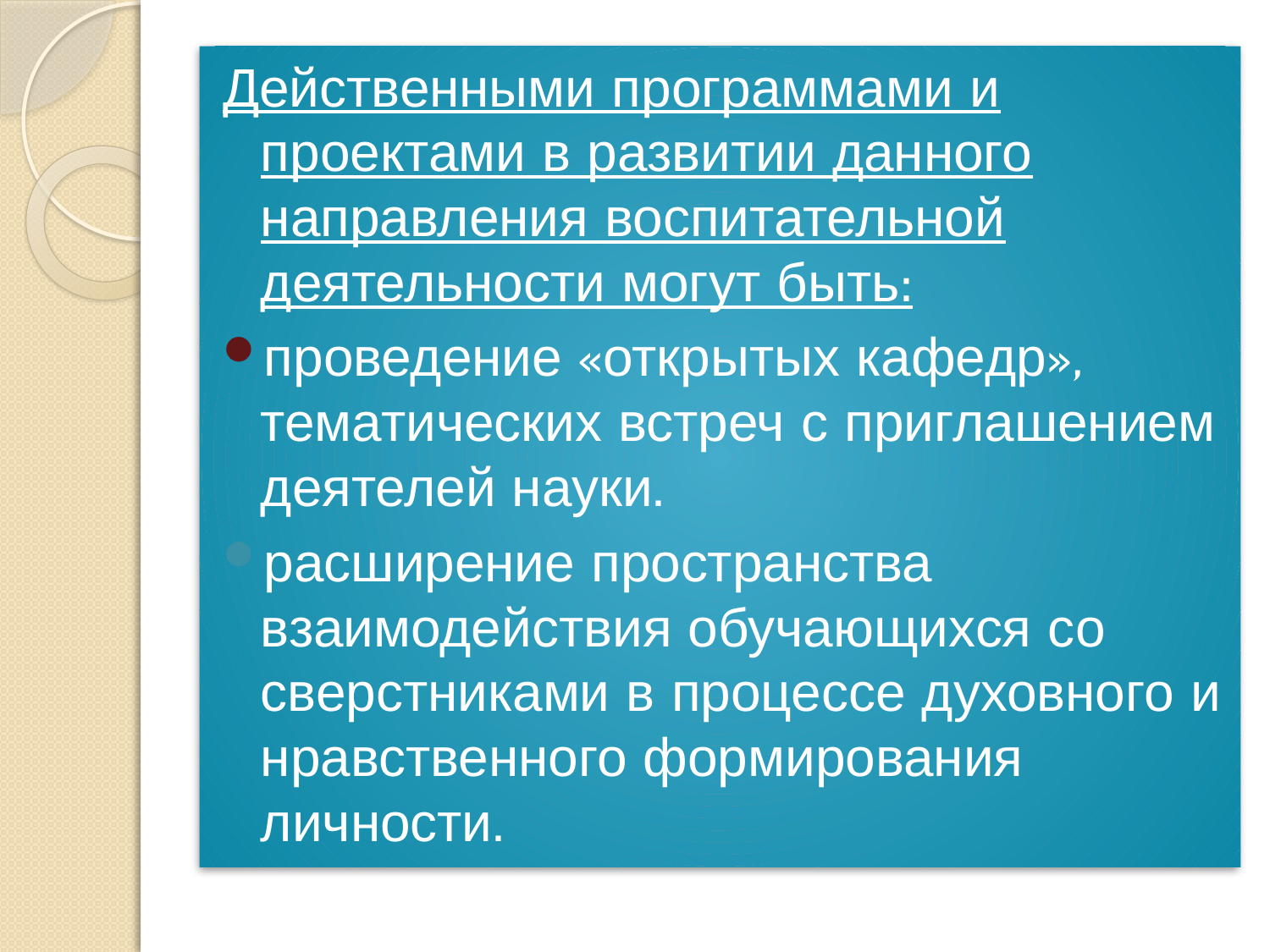

Действенными программами и проектами в развитии данного направления воспитательной деятельности могут быть:
проведение «открытых кафедр», тематических встреч с приглашением деятелей науки.
расширение пространства взаимодействия обучающихся со сверстниками в процессе духовного и нравственного формирования личности.